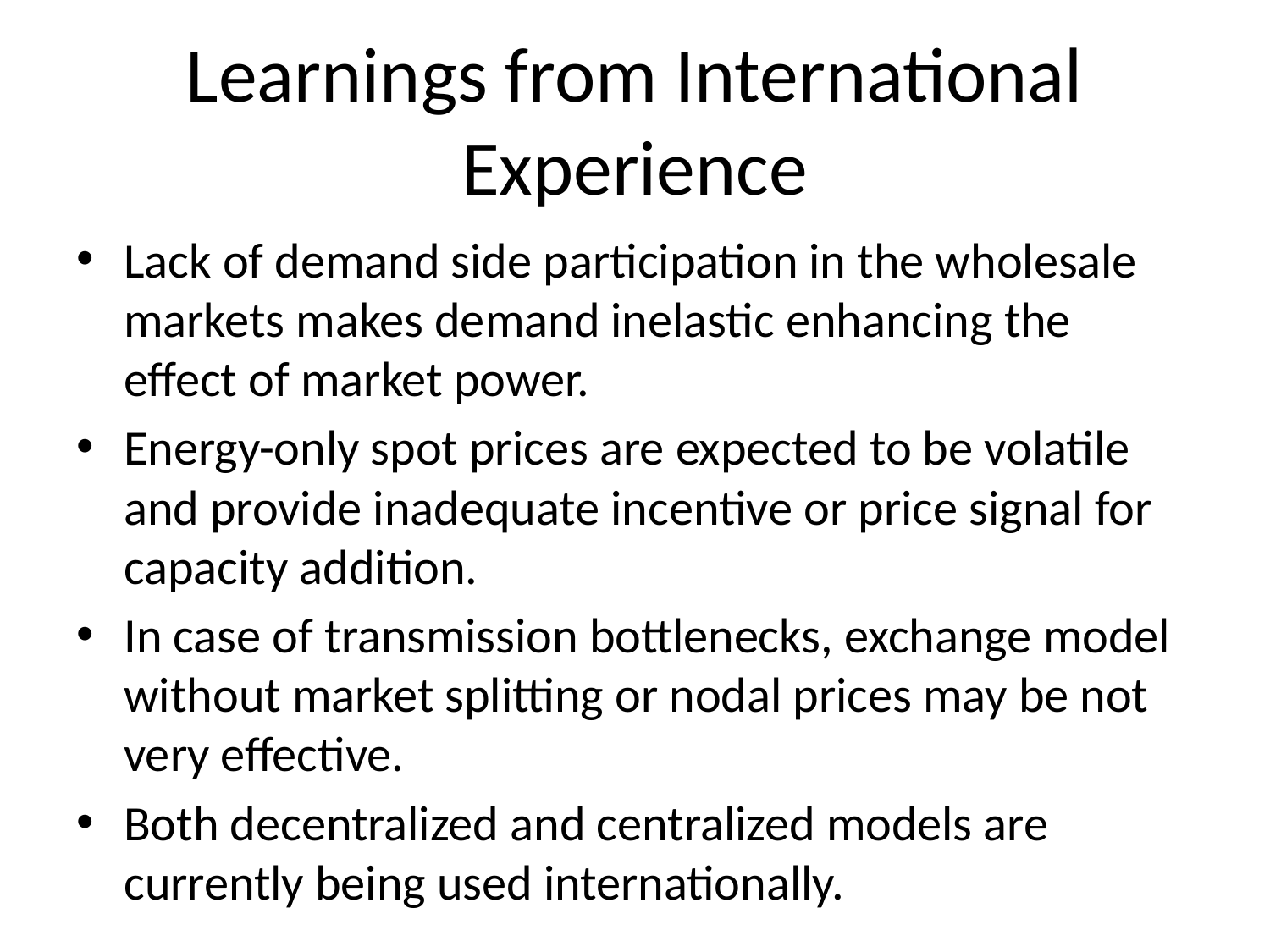

# Learnings from International Experience
Lack of demand side participation in the wholesale markets makes demand inelastic enhancing the effect of market power.
Energy-only spot prices are expected to be volatile and provide inadequate incentive or price signal for capacity addition.
In case of transmission bottlenecks, exchange model without market splitting or nodal prices may be not very effective.
Both decentralized and centralized models are currently being used internationally.